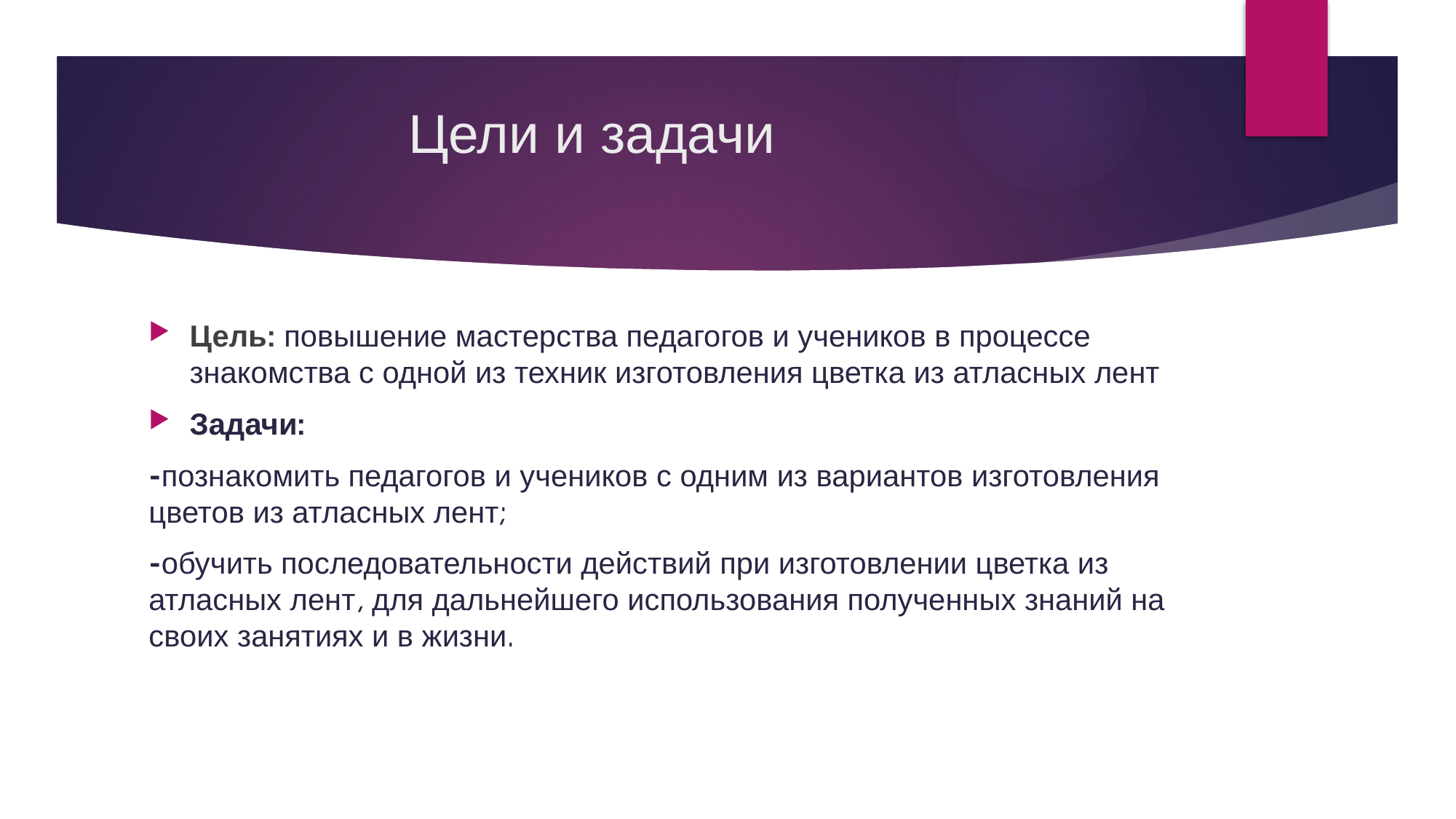

# Цели и задачи
Цель: повышение мастерства педагогов и учеников в процессе знакомства с одной из техник изготовления цветка из атласных лент
Задачи:
-познакомить педагогов и учеников с одним из вариантов изготовления цветов из атласных лент;
-обучить последовательности действий при изготовлении цветка из атласных лент, для дальнейшего использования полученных знаний на своих занятиях и в жизни.